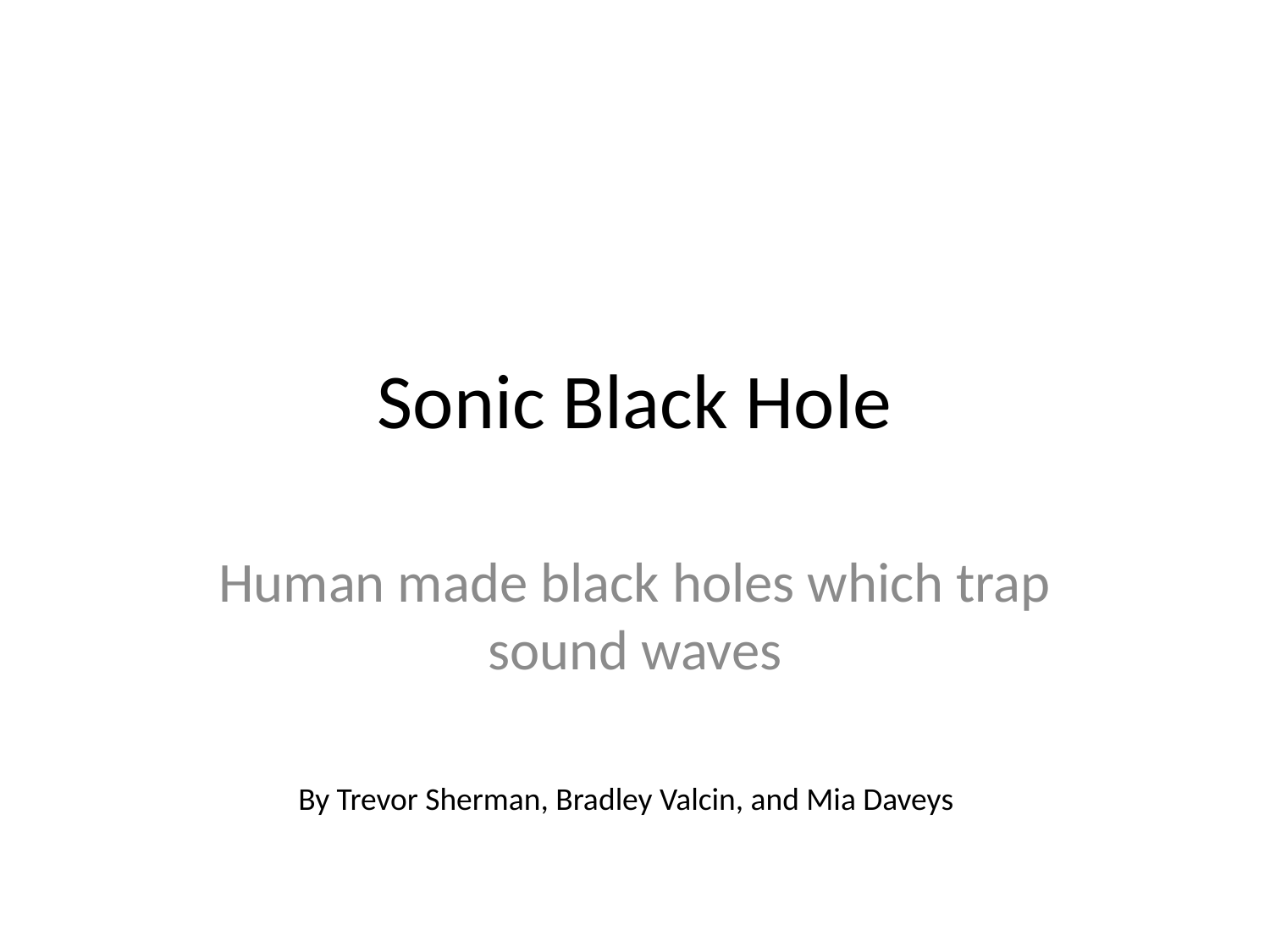

# Sonic Black Hole
Human made black holes which trap sound waves
By Trevor Sherman, Bradley Valcin, and Mia Daveys